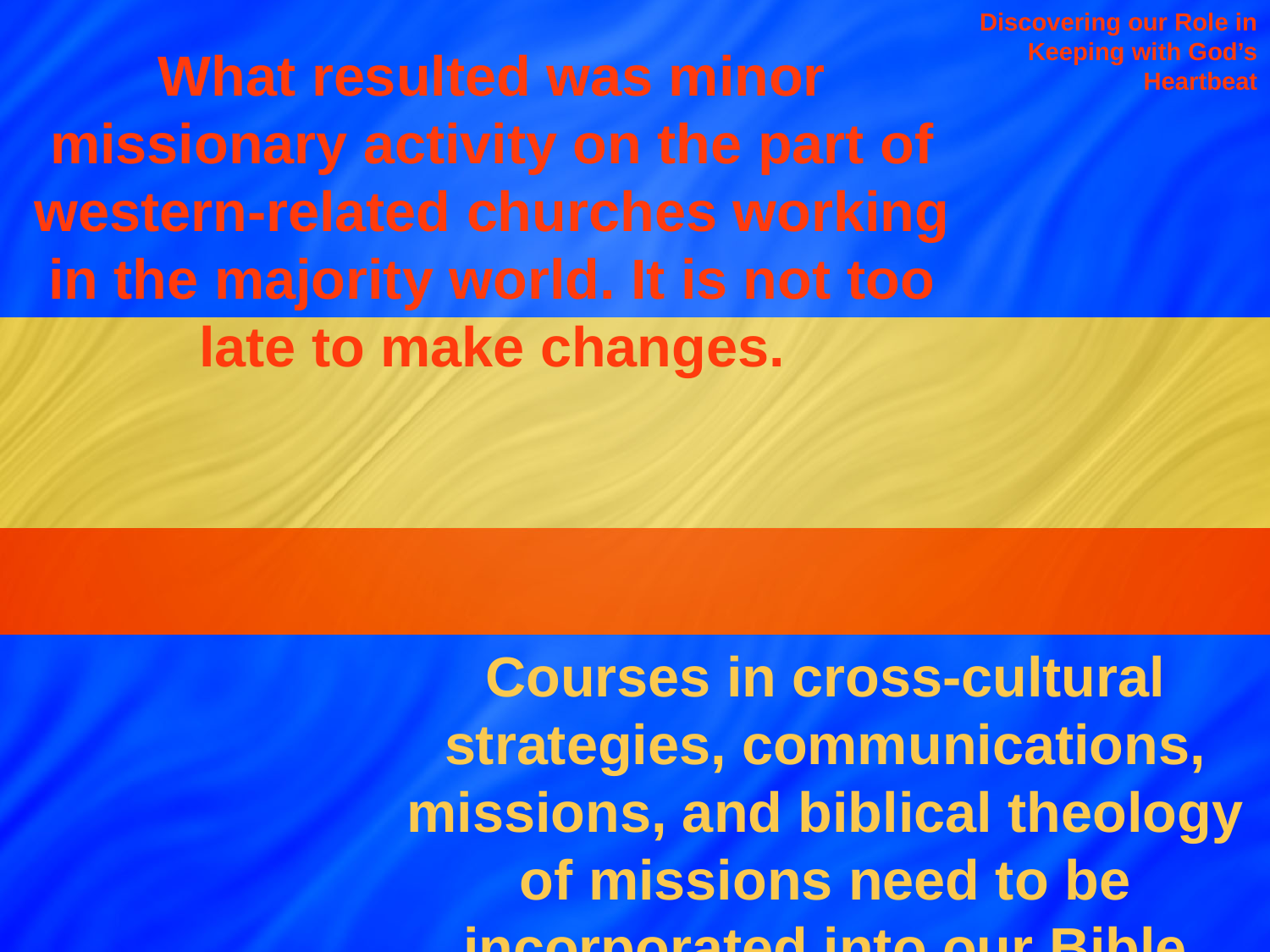

Discovering our Role in Keeping with God’s Heartbeat
What resulted was minor missionary activity on the part of western-related churches working in the majority world. It is not too late to make changes.
Courses in cross-cultural strategies, communications, missions, and biblical theology of missions need to be incorporated into our Bible schools.